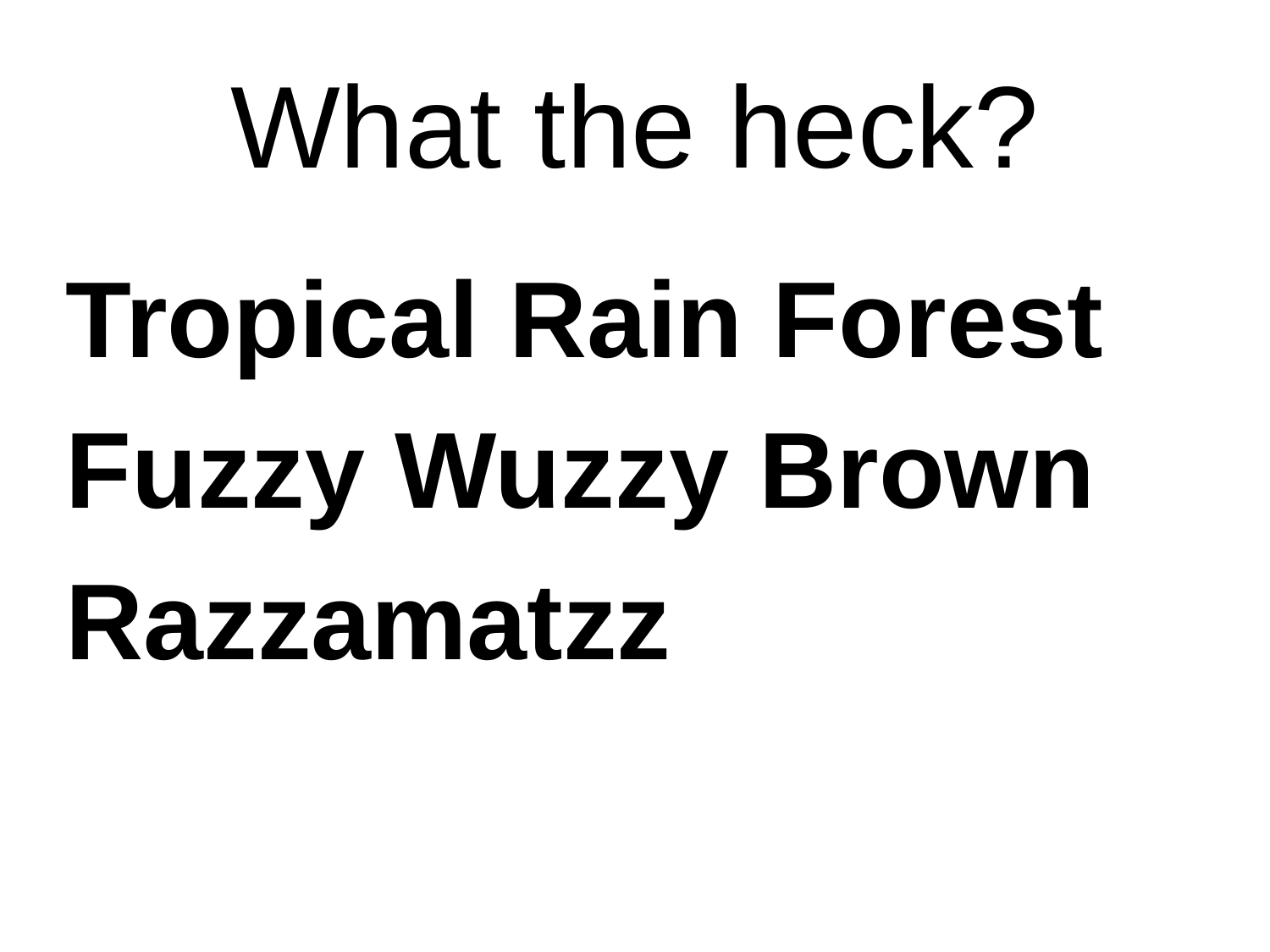

# What the heck?
Tropical Rain Forest
Fuzzy Wuzzy Brown
Razzamatzz